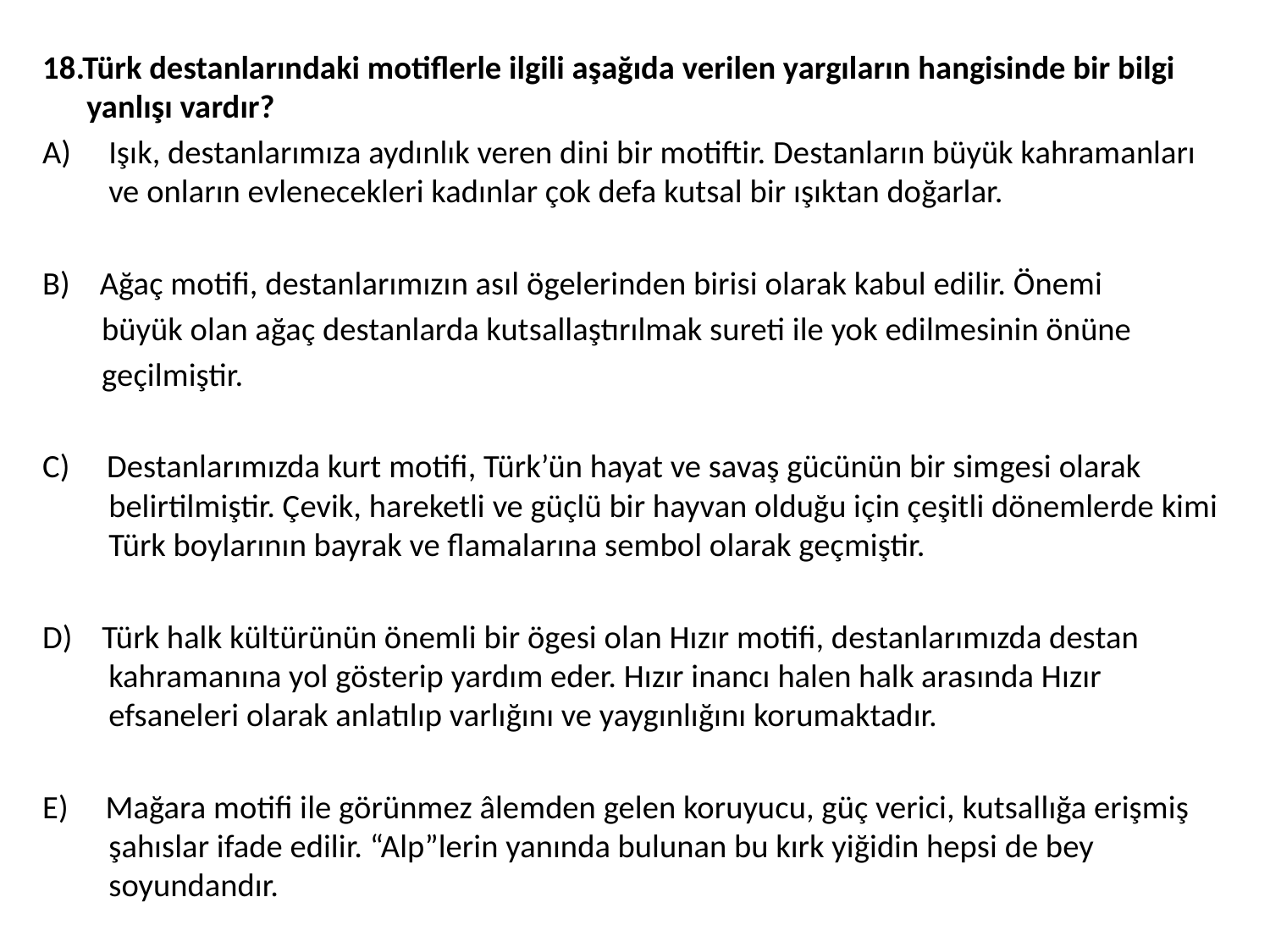

18.Türk destanlarındaki motiflerle ilgili aşağıda verilen yargıların hangisinde bir bilgi yanlışı vardır?
Işık, destanlarımıza aydınlık veren dini bir motiftir. Destanların büyük kahramanları ve onların evlenecekleri kadınlar çok defa kutsal bir ışıktan doğarlar.

B)    Ağaç motifi, destanlarımızın asıl ögelerinden birisi olarak kabul edilir. Önemi
        büyük olan ağaç destanlarda kutsallaştırılmak sureti ile yok edilmesinin önüne
        geçilmiştir.

C)     Destanlarımızda kurt motifi, Türk’ün hayat ve savaş gücünün bir simgesi olarak belirtilmiştir. Çevik, hareketli ve güçlü bir hayvan olduğu için çeşitli dönemlerde kimi Türk boylarının bayrak ve flamalarına sembol olarak geçmiştir.

D)    Türk halk kültürünün önemli bir ögesi olan Hızır motifi, destanlarımızda destan kahramanına yol gösterip yardım eder. Hızır inancı halen halk arasında Hızır efsaneleri olarak anlatılıp varlığını ve yaygınlığını korumaktadır.

E)     Mağara motifi ile görünmez âlemden gelen koruyucu, güç verici, kutsallığa erişmiş şahıslar ifade edilir. “Alp”lerin yanında bulunan bu kırk yiğidin hepsi de bey soyundandır.